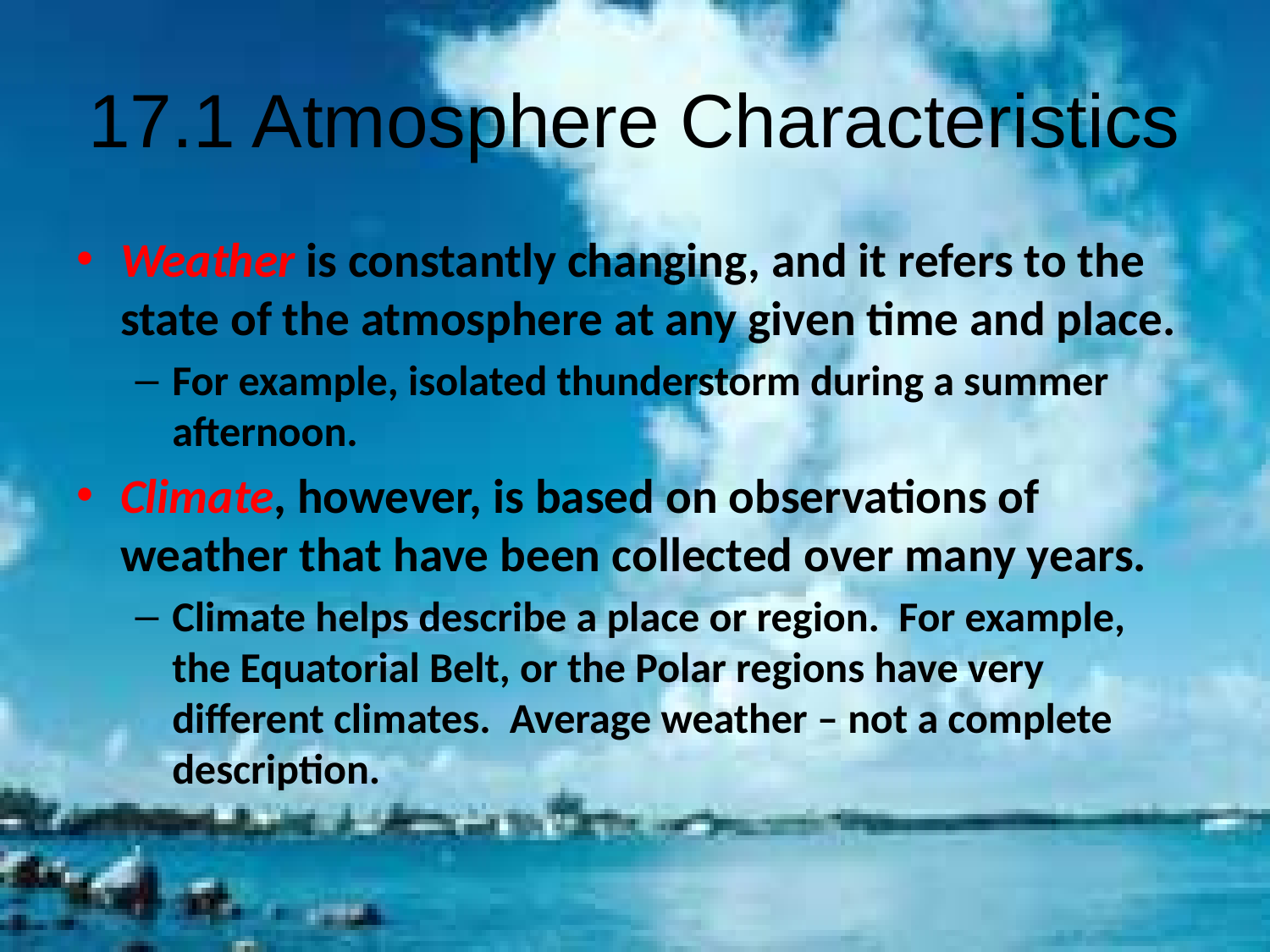

# 17.1 Atmosphere Characteristics
Weather is constantly changing, and it refers to the state of the atmosphere at any given time and place.
For example, isolated thunderstorm during a summer afternoon.
Climate, however, is based on observations of weather that have been collected over many years.
Climate helps describe a place or region.  For example, the Equatorial Belt, or the Polar regions have very different climates.  Average weather – not a complete description.